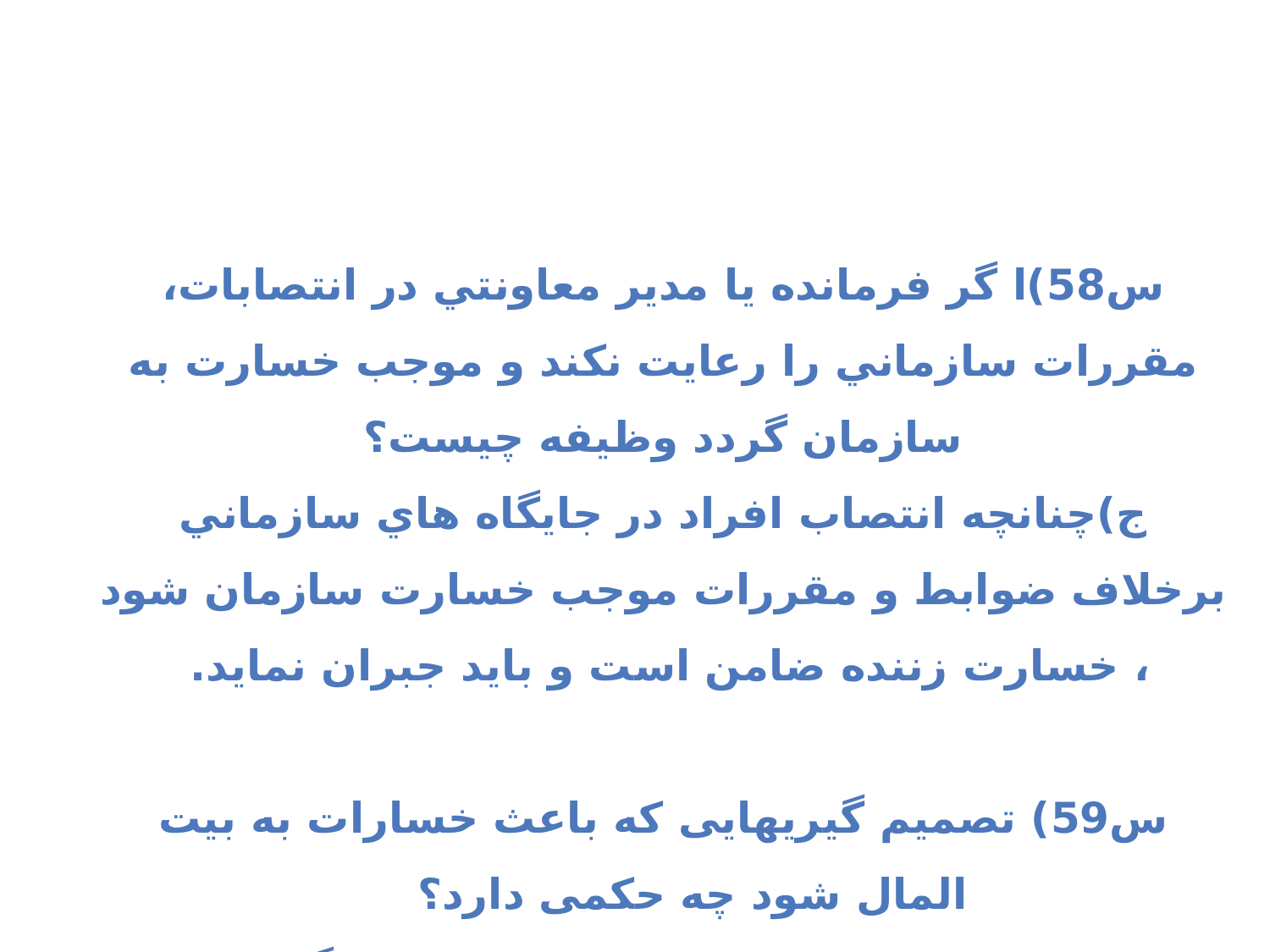

س58)ا گر فرمانده يا مدير معاونتي در انتصابات، مقررات سازماني را رعايت نكند و موجب خسارت به سازمان گردد وظيفه چيست؟
ج)چنانچه انتصاب افراد در جايگاه هاي سازماني برخلاف ضوابط و مقررات موجب خسارت سازمان شود ، خسارت زننده ضامن است و بايد جبران نمايد.

س59) تصمیم گیریهایی که باعث خسارات به بیت المال شود چه حکمی دارد؟
ج)درصورتی که ازروی عمد ویاسهل انگاری  باشد،جایزنیست.